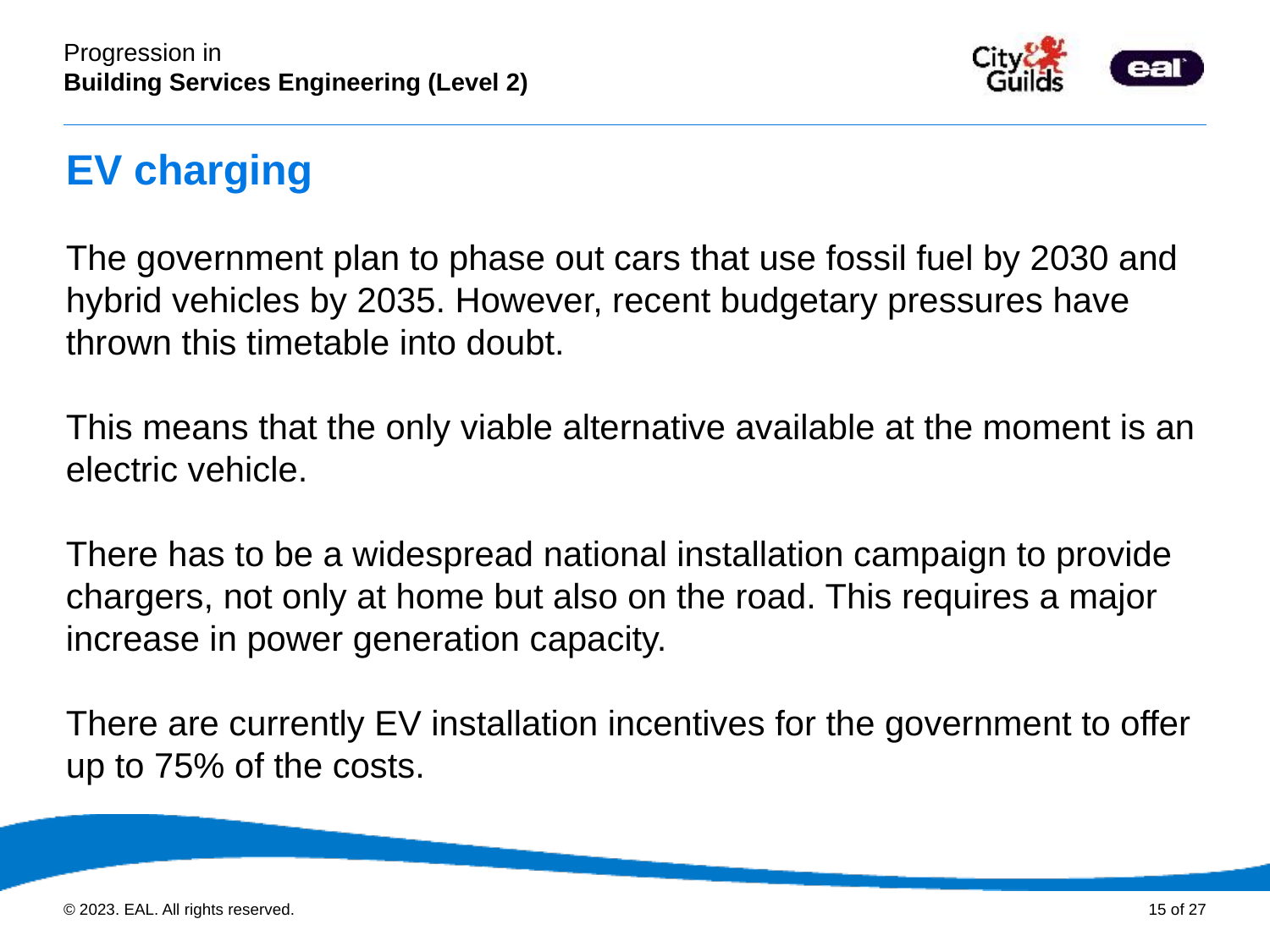

EV charging

The government plan to phase out cars that use fossil fuel by 2030 and hybrid vehicles by 2035. However, recent budgetary pressures have thrown this timetable into doubt.

This means that the only viable alternative available at the moment is an electric vehicle.

There has to be a widespread national installation campaign to provide chargers, not only at home but also on the road. This requires a major increase in power generation capacity.

There are currently EV installation incentives for the government to offer up to 75% of the costs.